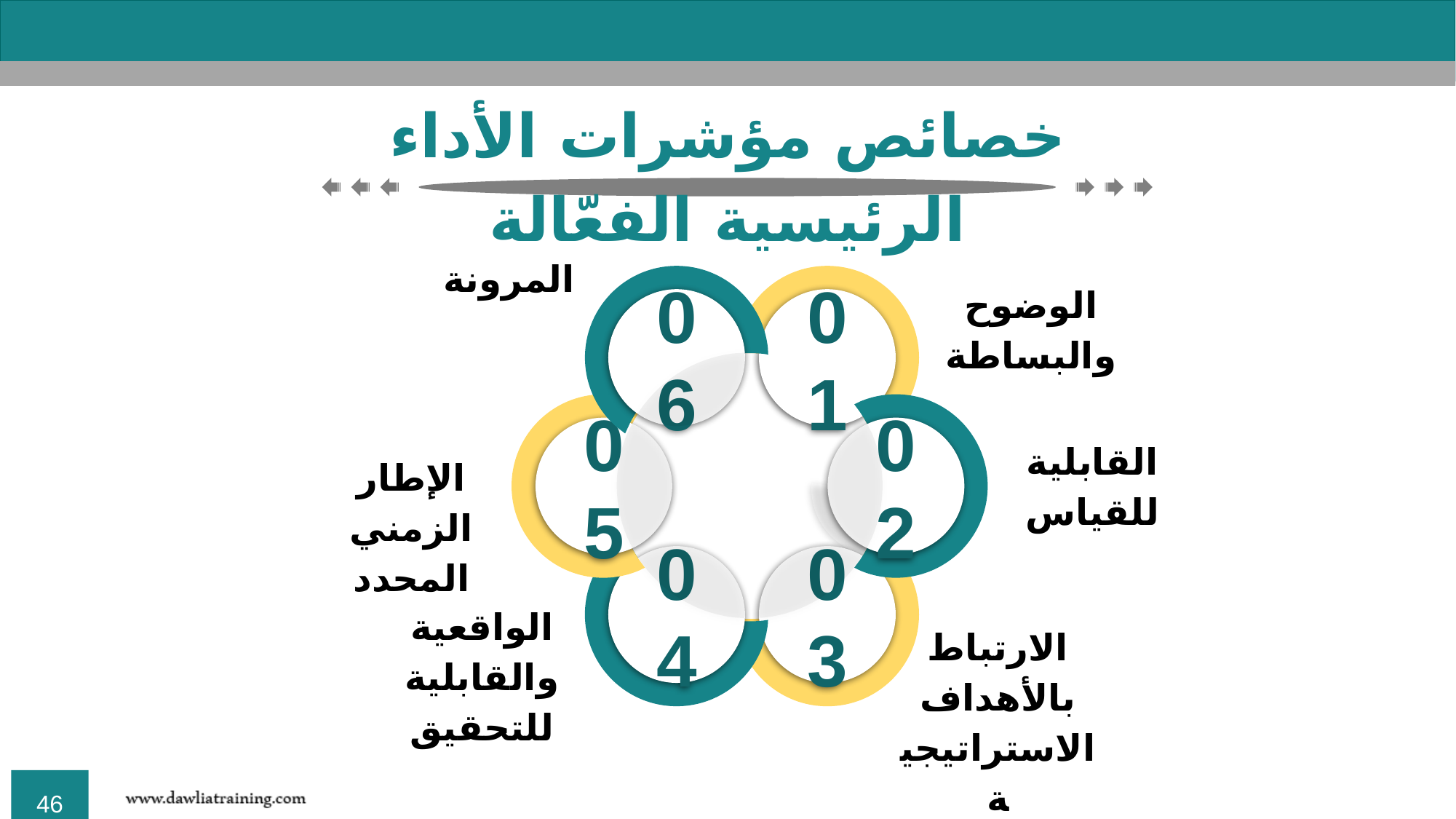

خصائص مؤشرات الأداء الرئيسية الفعّالة

المرونة

06

الوضوح والبساطة
01

05

الإطار الزمني المحدد

02

القابلية للقياس

03
الارتباط بالأهداف الاستراتيجية

04

الواقعية والقابلية للتحقيق